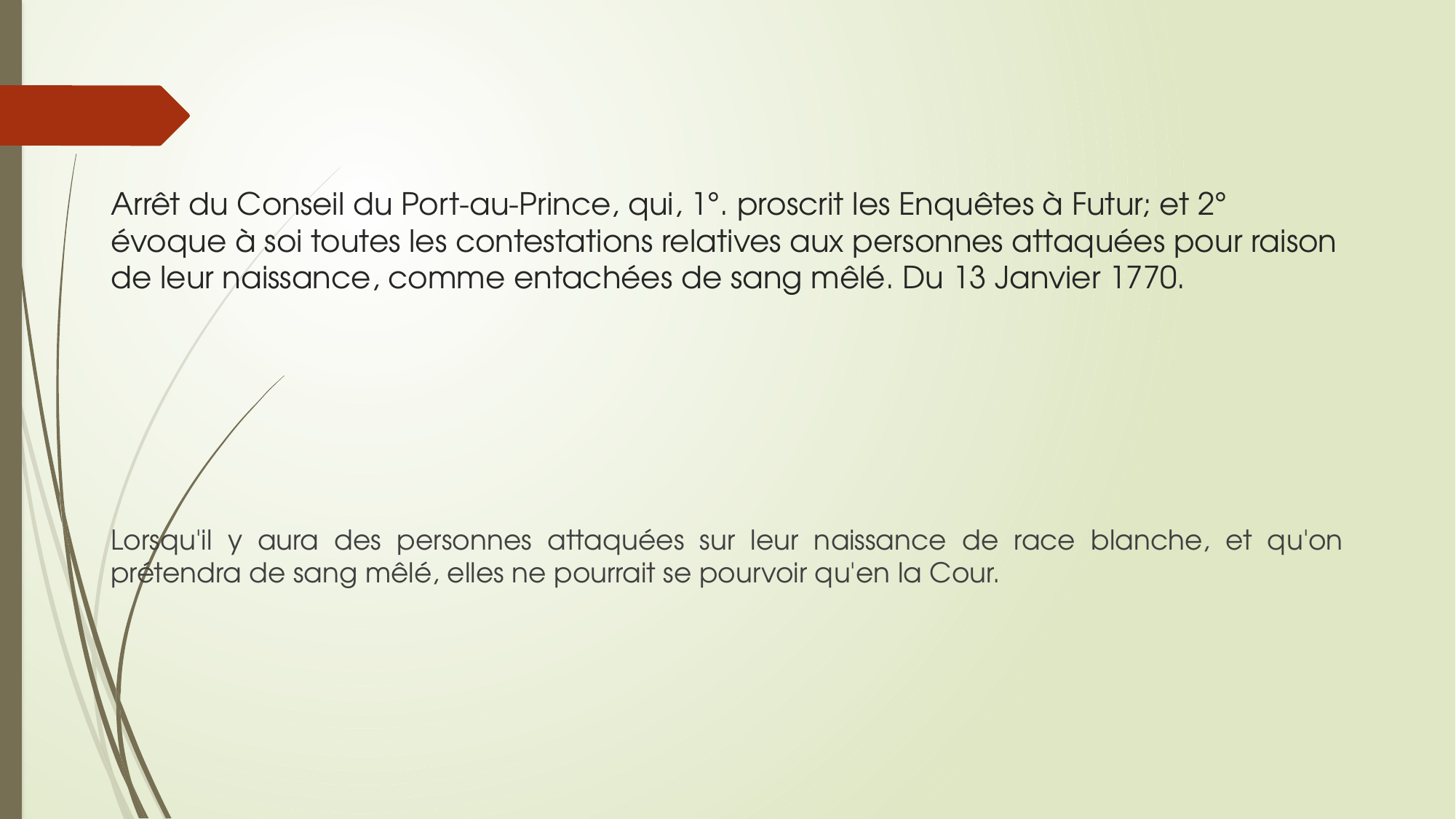

# Arrêt du Conseil du Port-au-Prince, qui, 1°. proscrit les Enquêtes à Futur; et 2° évoque à soi toutes les contestations relatives aux personnes attaquées pour raison de leur naissance, comme entachées de sang mêlé. Du 13 Janvier 1770.
Lorsqu'il y aura des personnes attaquées sur leur naissance de race blanche, et qu'on prétendra de sang mêlé, elles ne pourrait se pourvoir qu'en la Cour.